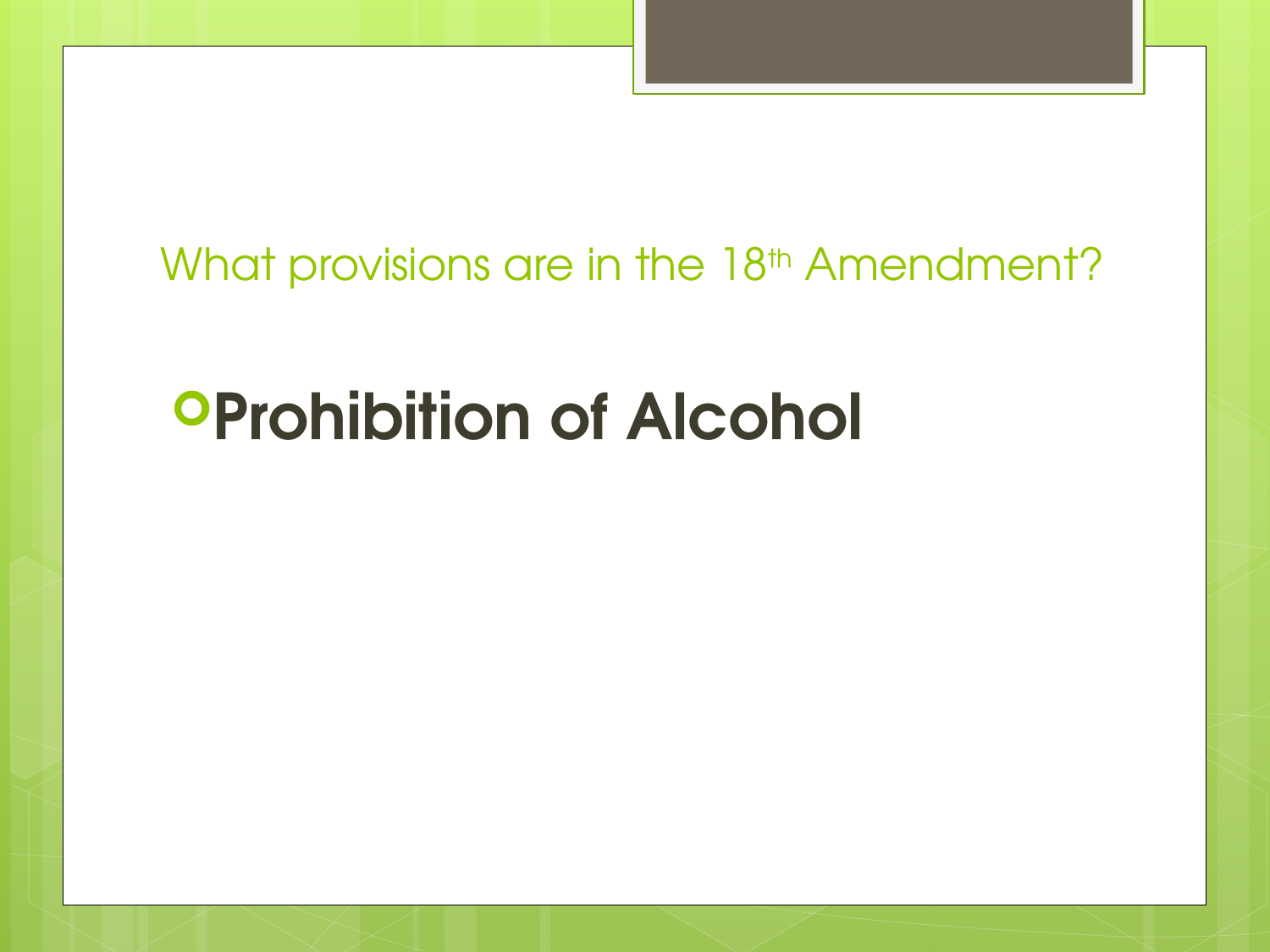

# What provisions are in the 18th Amendment?

Prohibition of Alcohol